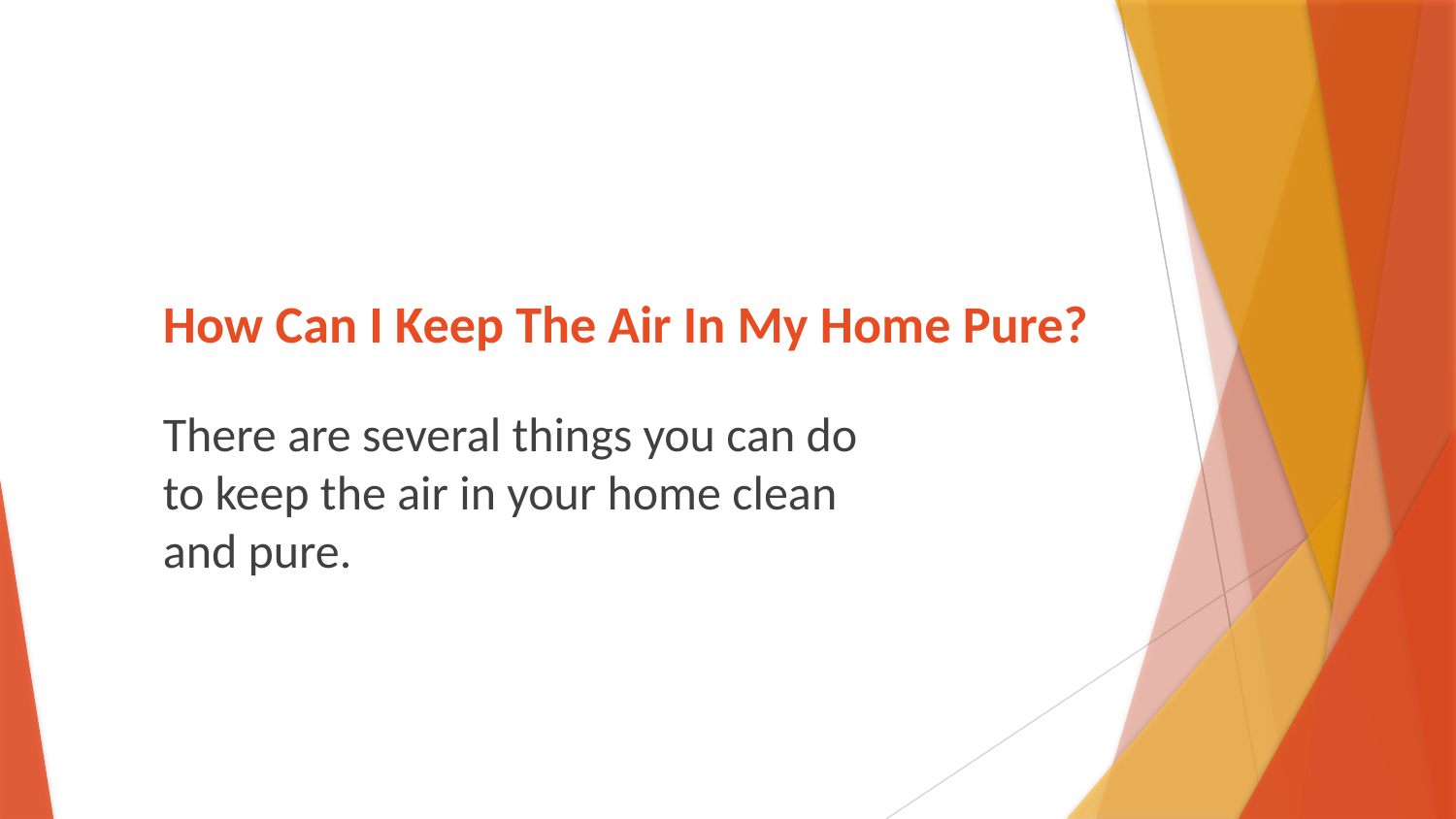

# How Can I Keep The Air In My Home Pure?
There are several things you can do to keep the air in your home clean and pure.